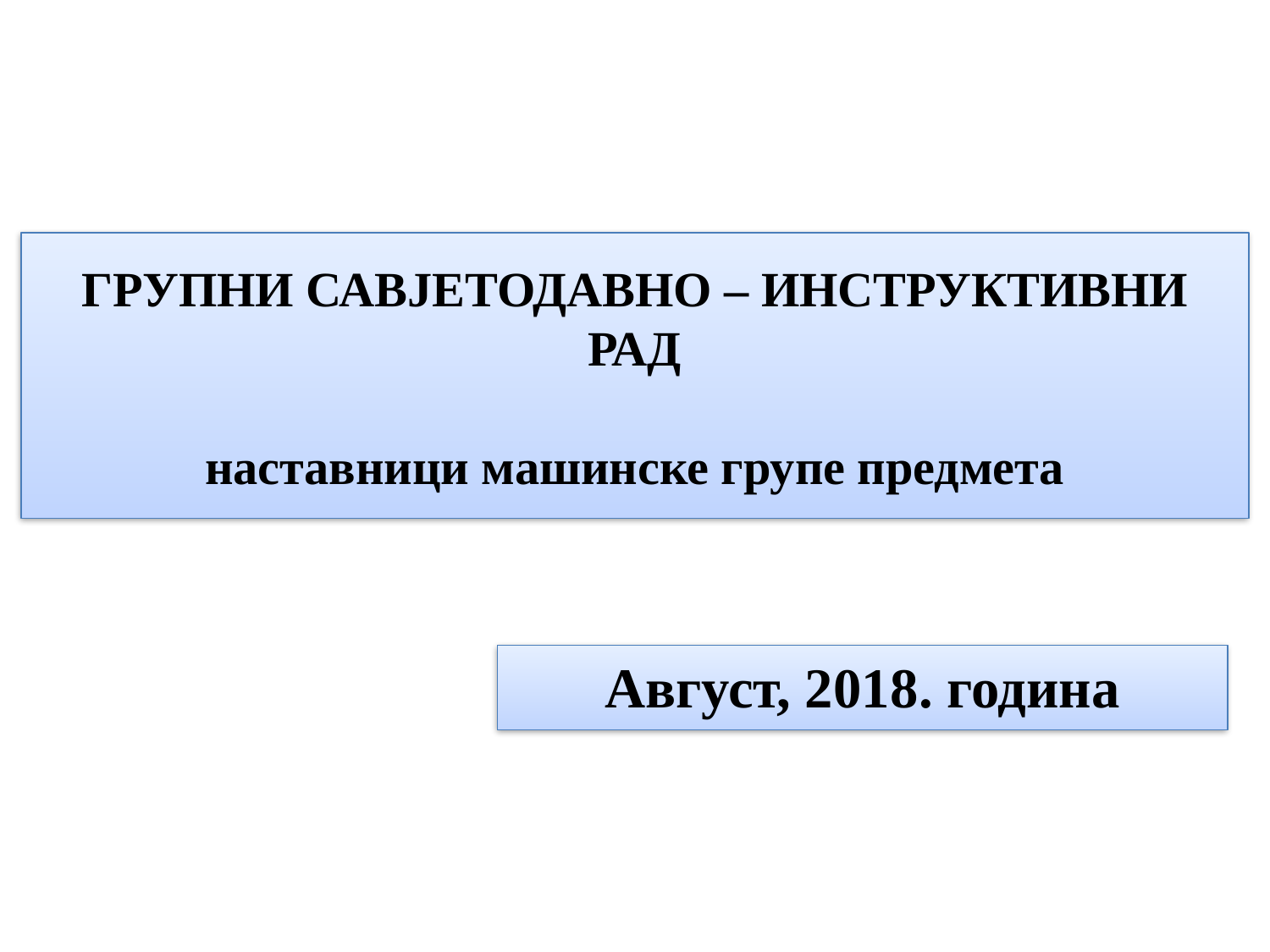

# ГРУПНИ САВЈЕТОДАВНО – ИНСТРУКТИВНИ РАД наставници машинске групе предмета
Август, 2018. година